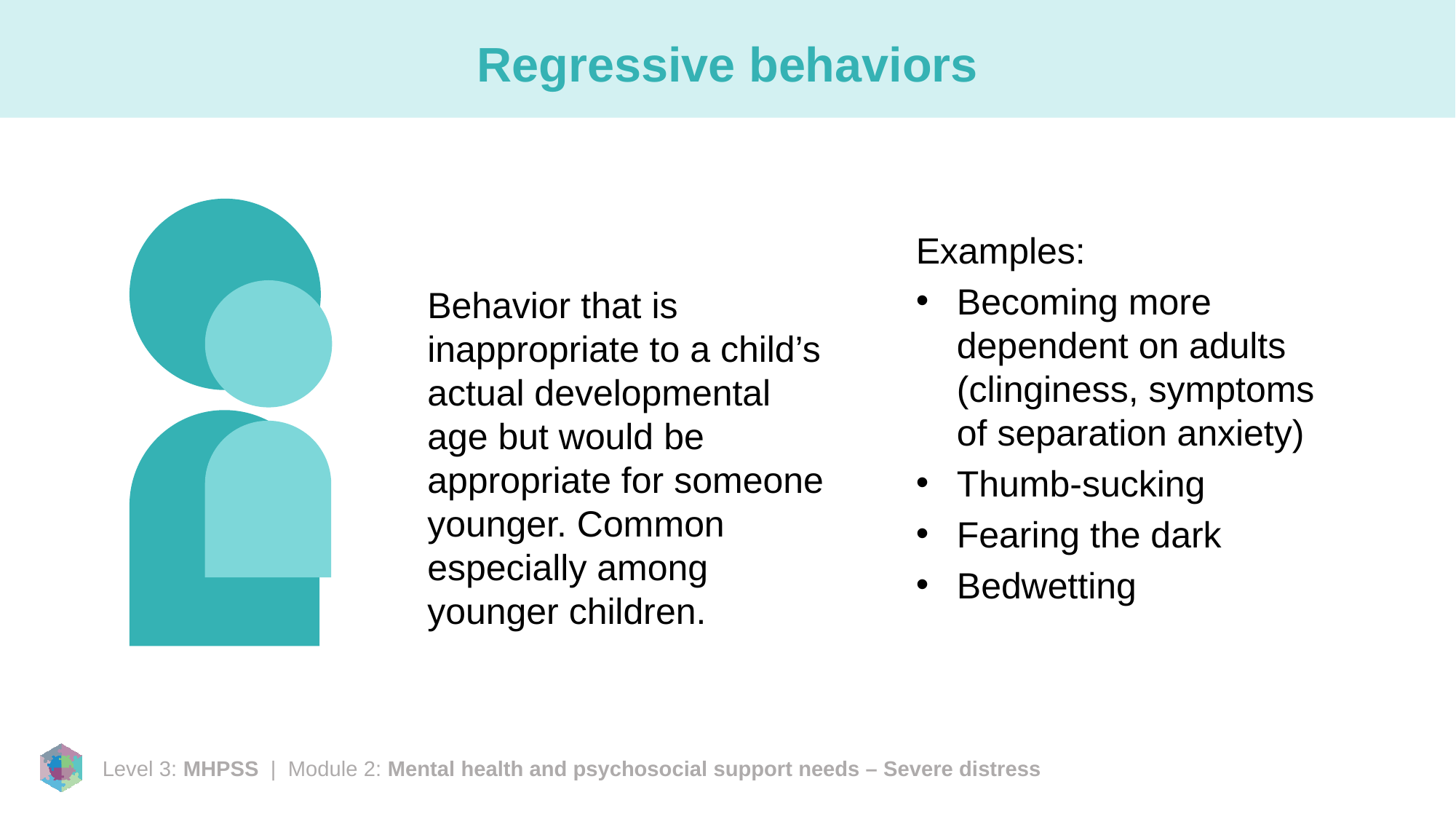

# Regressive behaviors

Examples:
Becoming more dependent on adults (clinginess, symptoms of separation anxiety)
Thumb-sucking
Fearing the dark
Bedwetting
Behavior that is inappropriate to a child’s actual developmental age but would be appropriate for someone younger. Common especially among younger children.